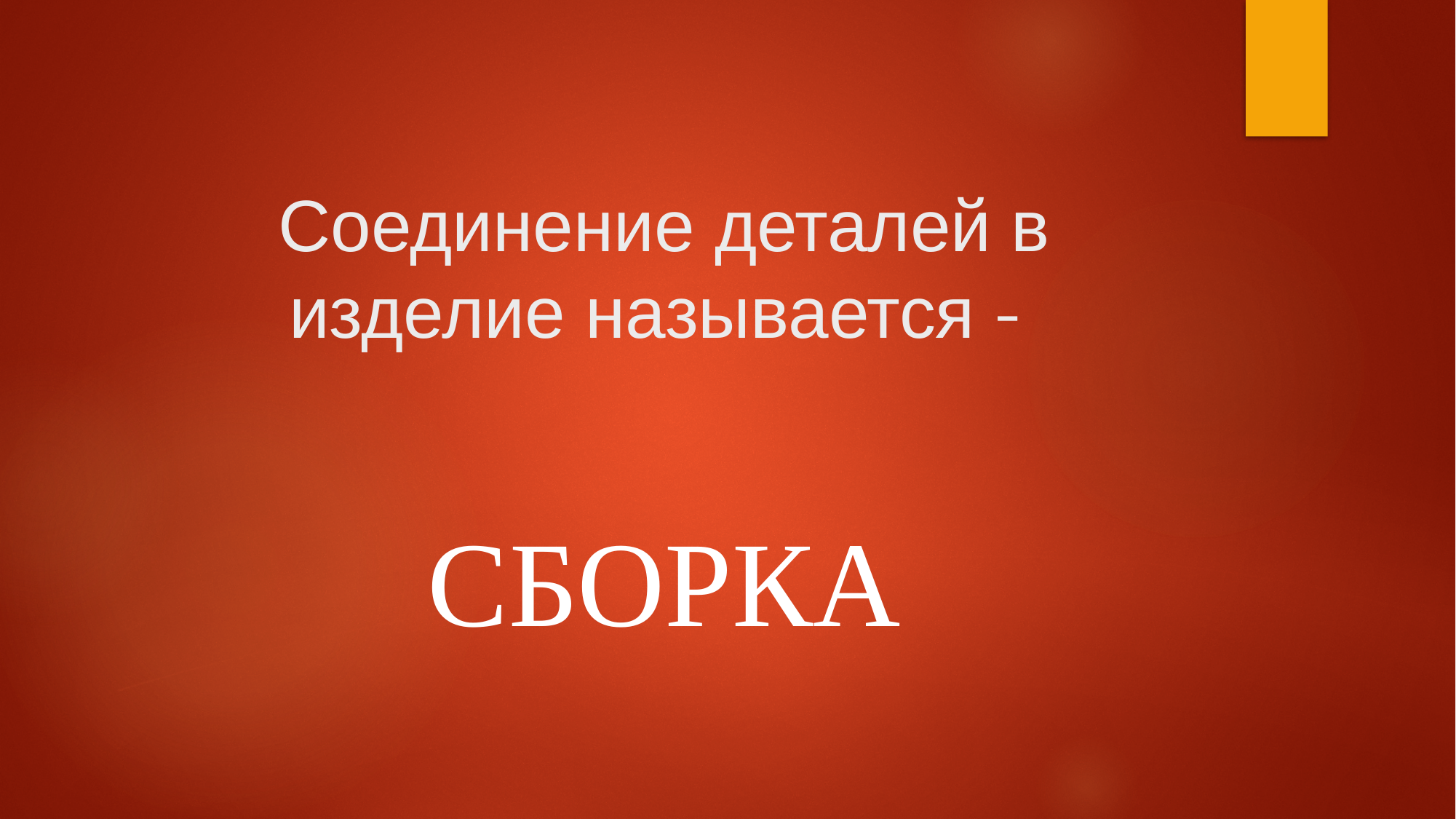

# Соединение деталей в изделие называется -
СБОРКА